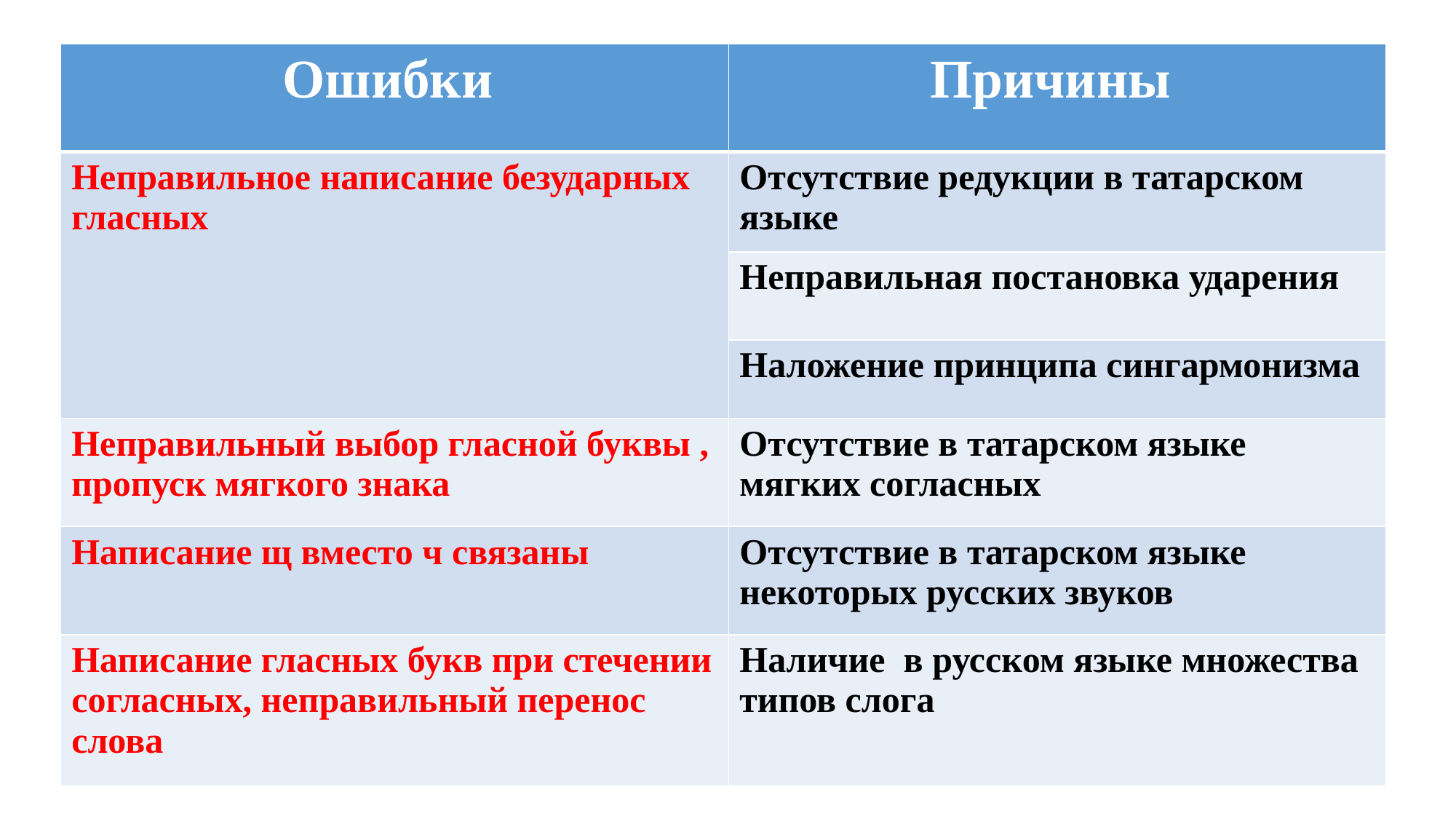

| Ошибки | Причины |
| --- | --- |
| Неправильное написание безударных гласных | Отсутствие редукции в татарском языке |
|  | Неправильная постановка ударения |
|  | Наложение принципа сингармонизма |
| Неправильный выбор гласной буквы , пропуск мягкого знака | Отсутствие в татарском языке мягких согласных |
| Написание щ вместо ч связаны | Отсутствие в татарском языке некоторых русских звуков |
| Написание гласных букв при стечении согласных, неправильный перенос слова | Наличие в русском языке множества типов слога |
#